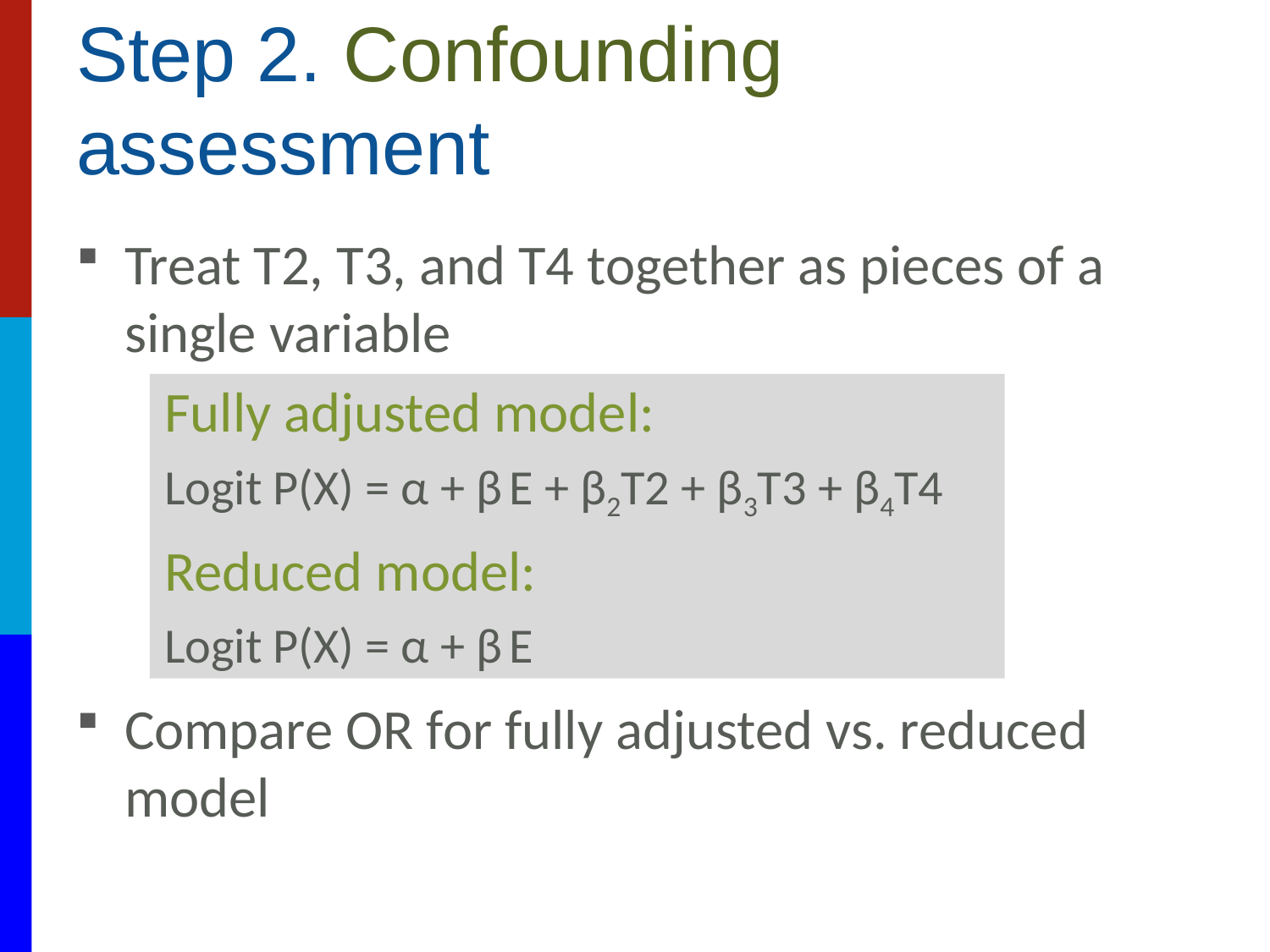

# Step 2. Confounding assessment
Treat T2, T3, and T4 together as pieces of a single variable
Fully adjusted model:
Logit P(X) = α + β E + β2T2 + β3T3 + β4T4
Reduced model:
Logit P(X) = α + β E
Compare OR for fully adjusted vs. reduced model